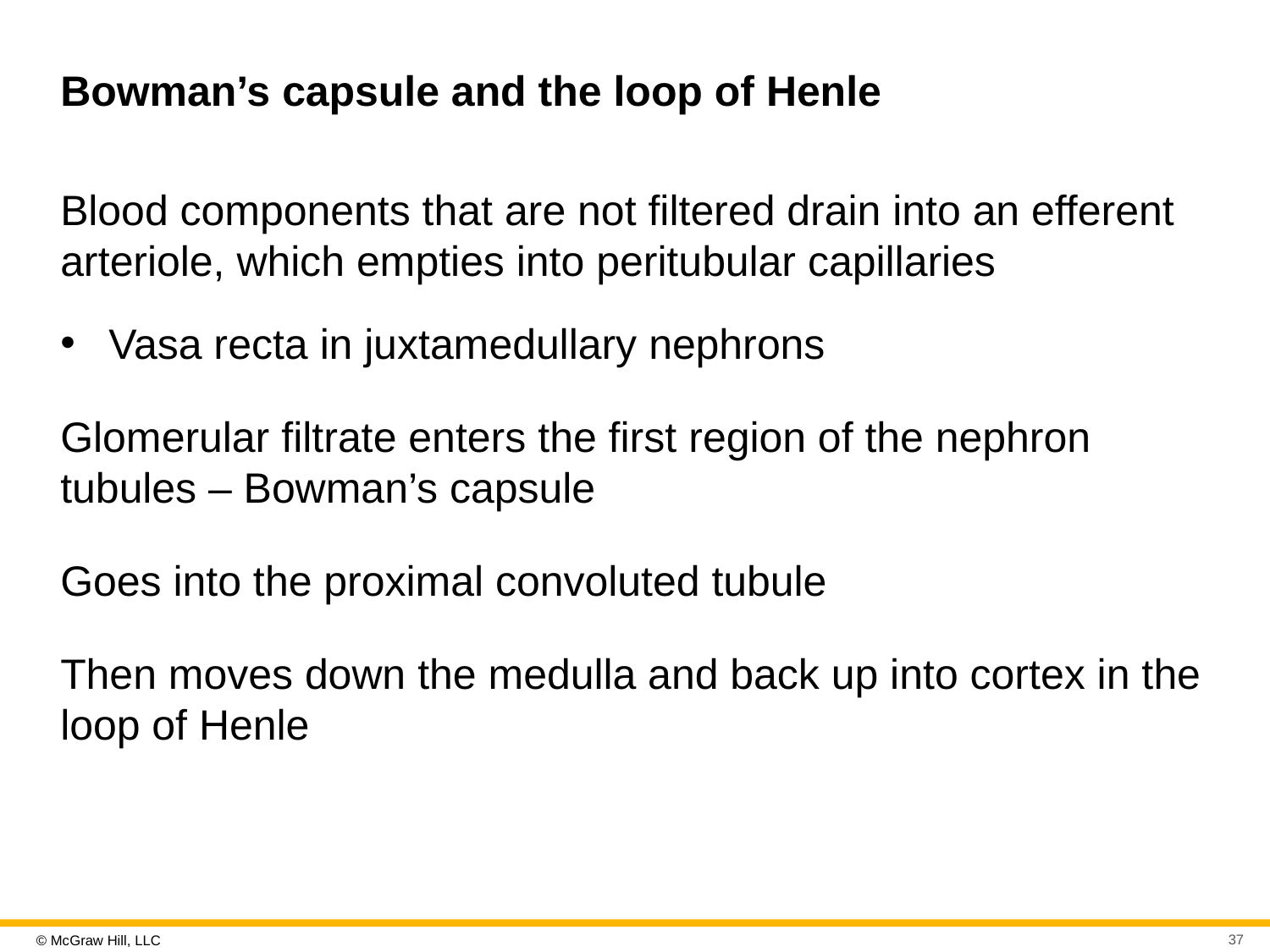

# Bowman’s capsule and the loop of Henle
Blood components that are not filtered drain into an efferent arteriole, which empties into peritubular capillaries
Vasa recta in juxtamedullary nephrons
Glomerular filtrate enters the first region of the nephron tubules – Bowman’s capsule
Goes into the proximal convoluted tubule
Then moves down the medulla and back up into cortex in the loop of Henle
37